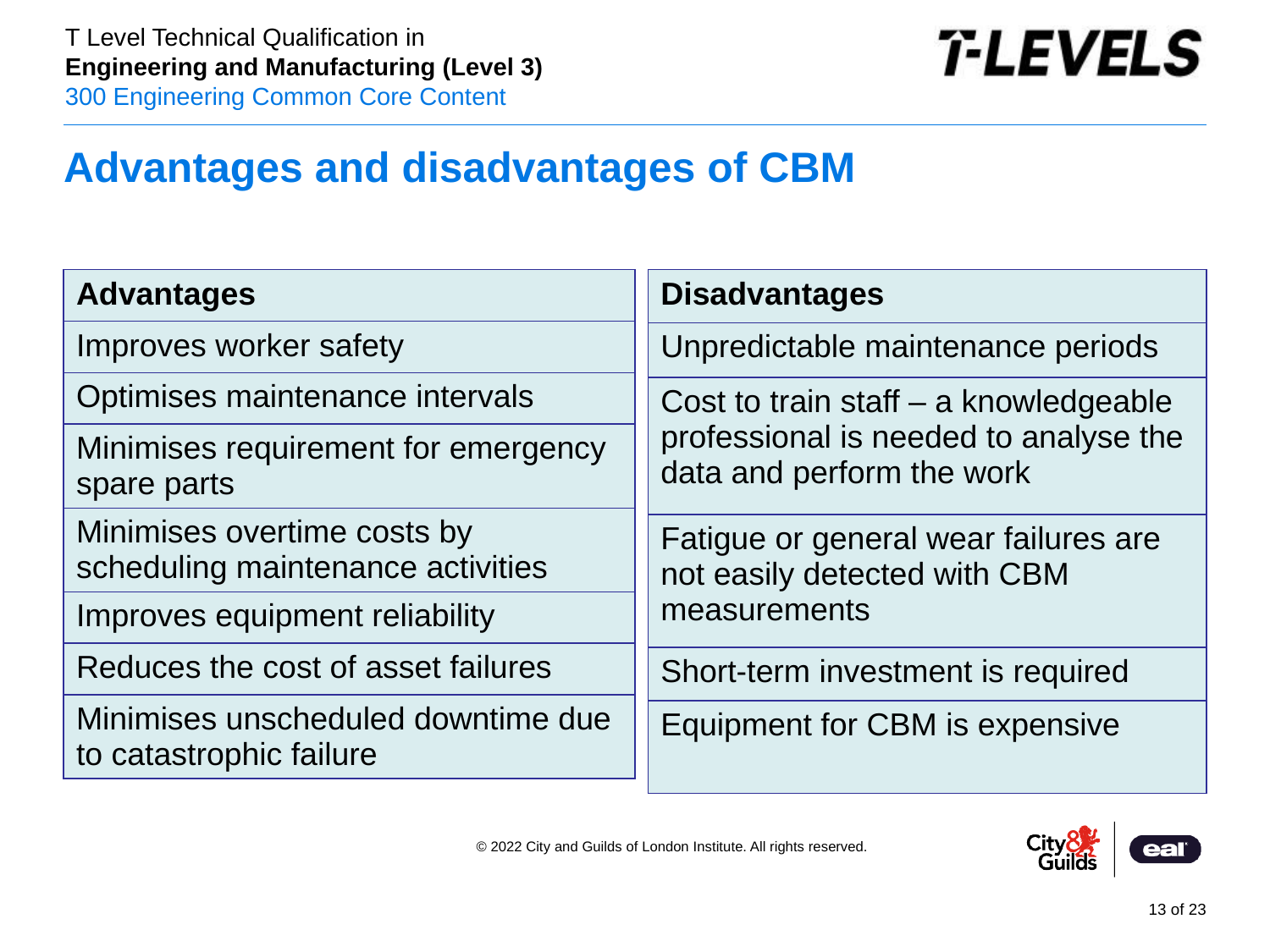

# Advantages and disadvantages of CBM

| Advantages |
| --- |
| Improves worker safety |
| Optimises maintenance intervals |
| Minimises requirement for emergency spare parts |
| Minimises overtime costs by scheduling maintenance activities |
| Improves equipment reliability |
| Reduces the cost of asset failures |
| Minimises unscheduled downtime due to catastrophic failure |
| Disadvantages |
| --- |
| Unpredictable maintenance periods |
| Cost to train staff – a knowledgeable professional is needed to analyse the data and perform the work |
| Fatigue or general wear failures are not easily detected with CBM measurements |
| Short-term investment is required |
| Equipment for CBM is expensive |